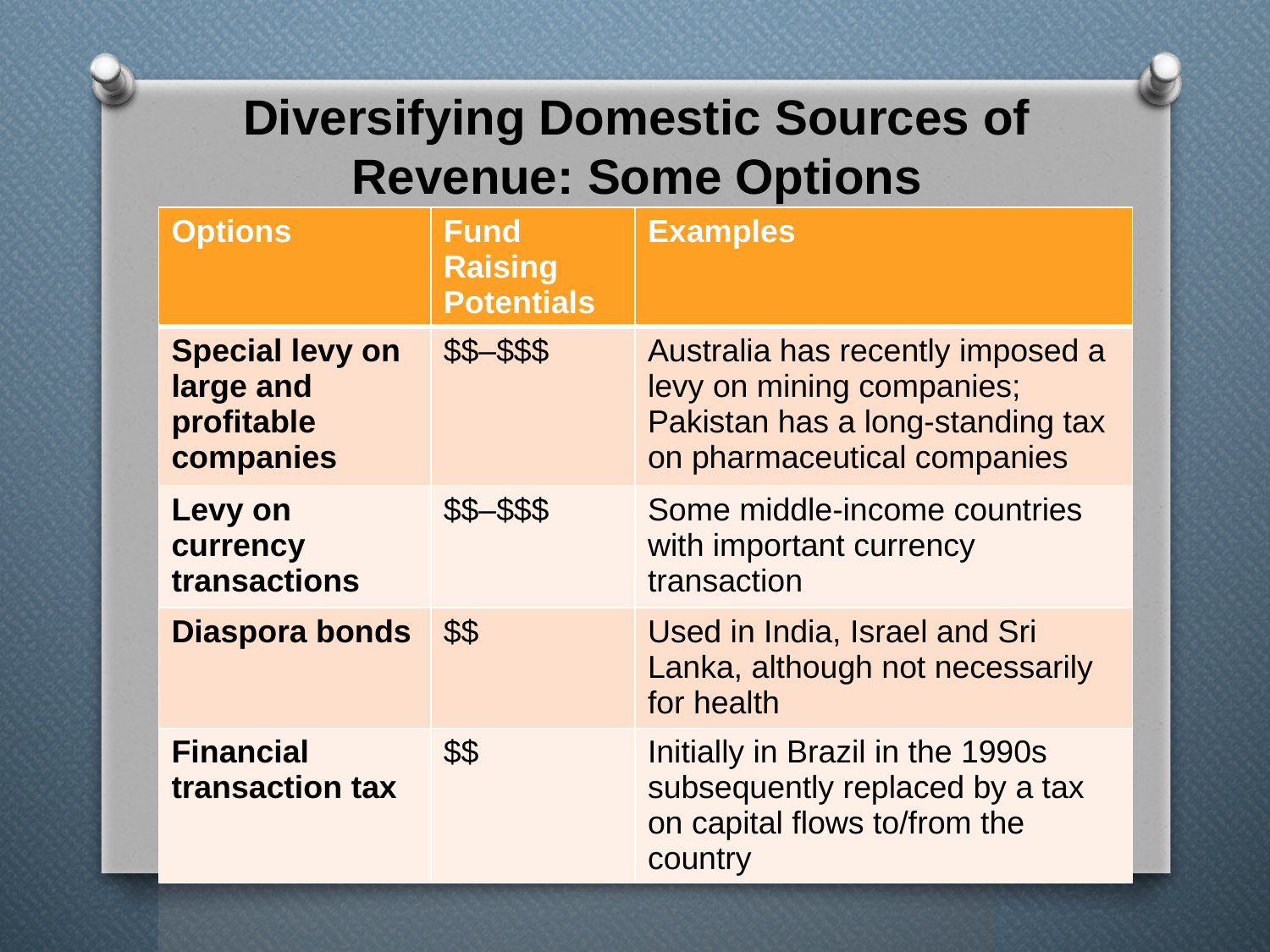

# Diversifying Domestic Sources of Revenue: Some Options
| Options | Fund Raising Potentials | Examples |
| --- | --- | --- |
| Special levy on large and profitable companies | $$–$$$ | Australia has recently imposed a levy on mining companies; Pakistan has a long-standing tax on pharmaceutical companies |
| Levy on currency transactions | $$–$$$ | Some middle-income countries with important currency transaction |
| Diaspora bonds | $$ | Used in India, Israel and Sri Lanka, although not necessarily for health |
| Financial transaction tax | $$ | Initially in Brazil in the 1990s subsequently replaced by a tax on capital flows to/from the country |